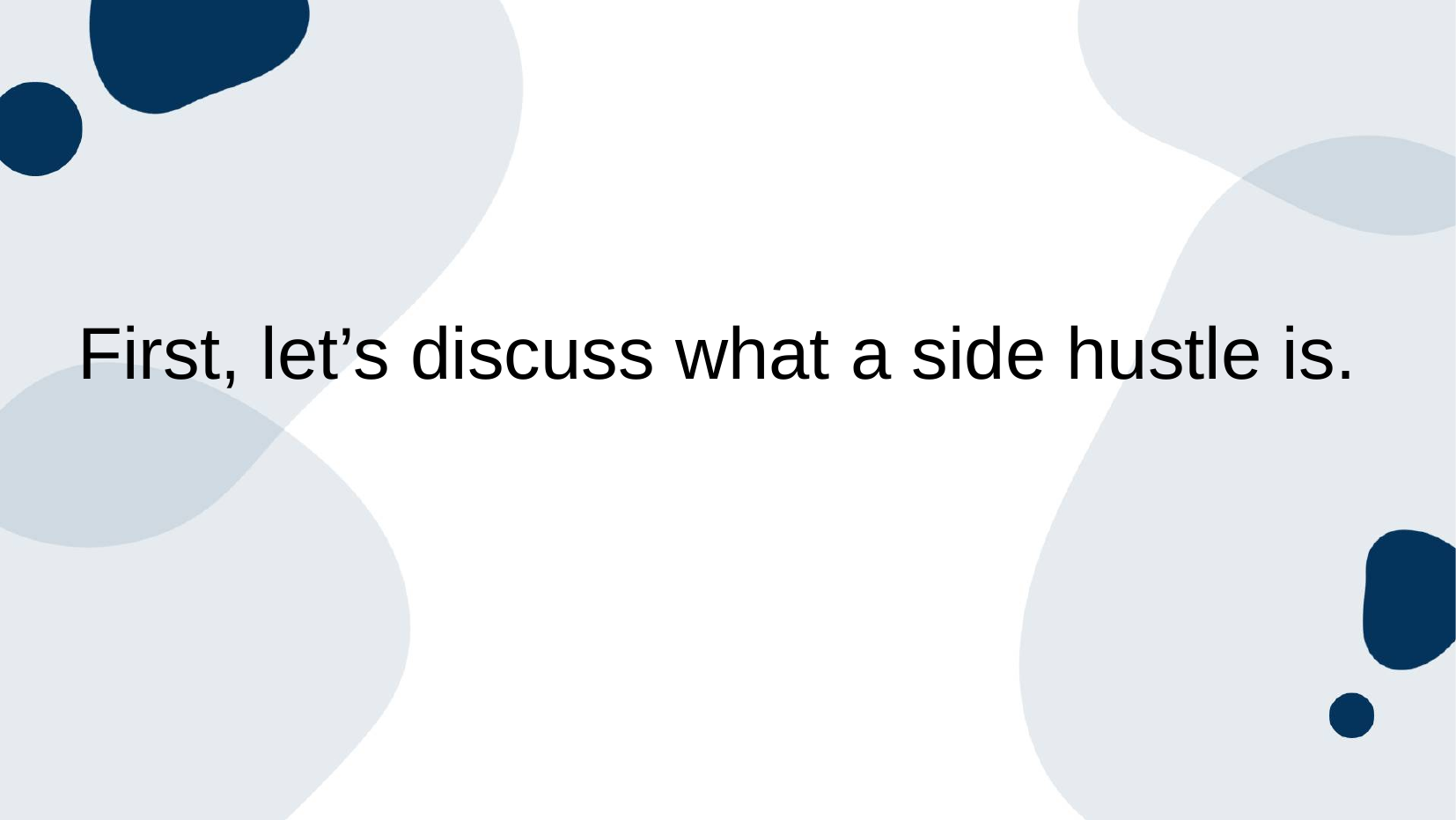

# First, let’s discuss what a side hustle is.